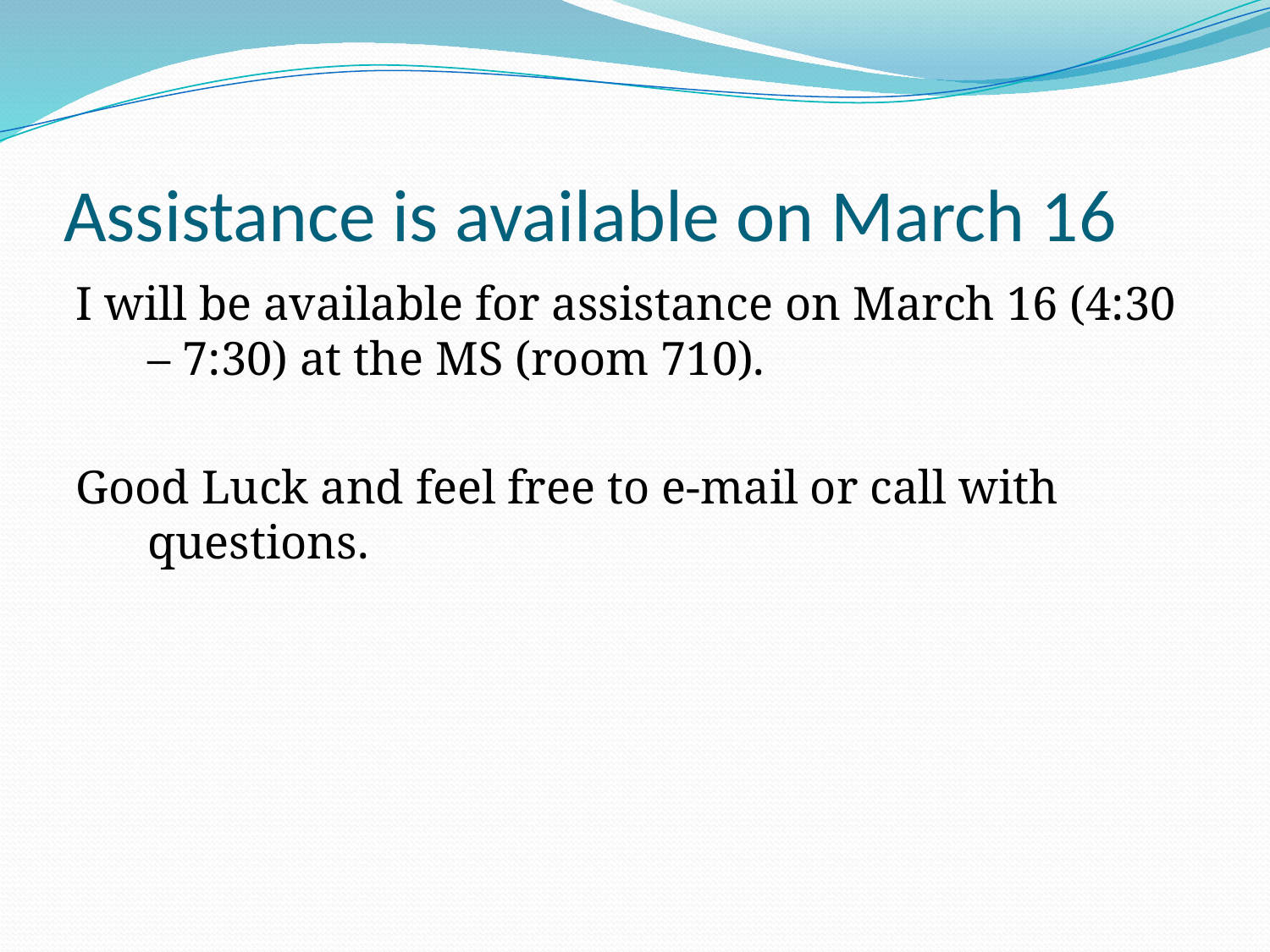

# Assistance is available on March 16
I will be available for assistance on March 16 (4:30 – 7:30) at the MS (room 710).

Good Luck and feel free to e-mail or call with questions.